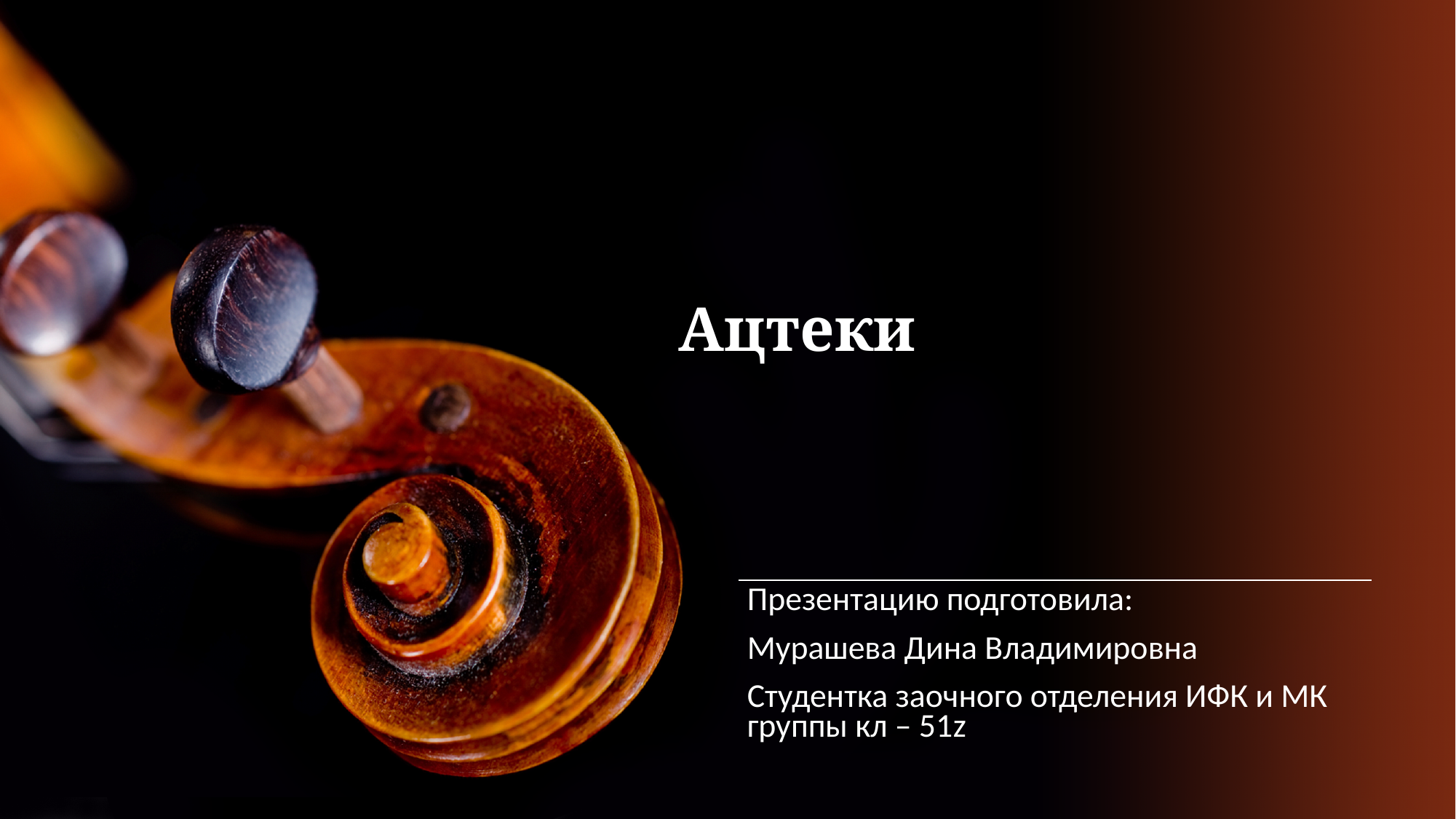

# Ацтеки
Презентацию подготовила:
Мурашева Дина Владимировна
Студентка заочного отделения ИФК и МК группы кл – 51z